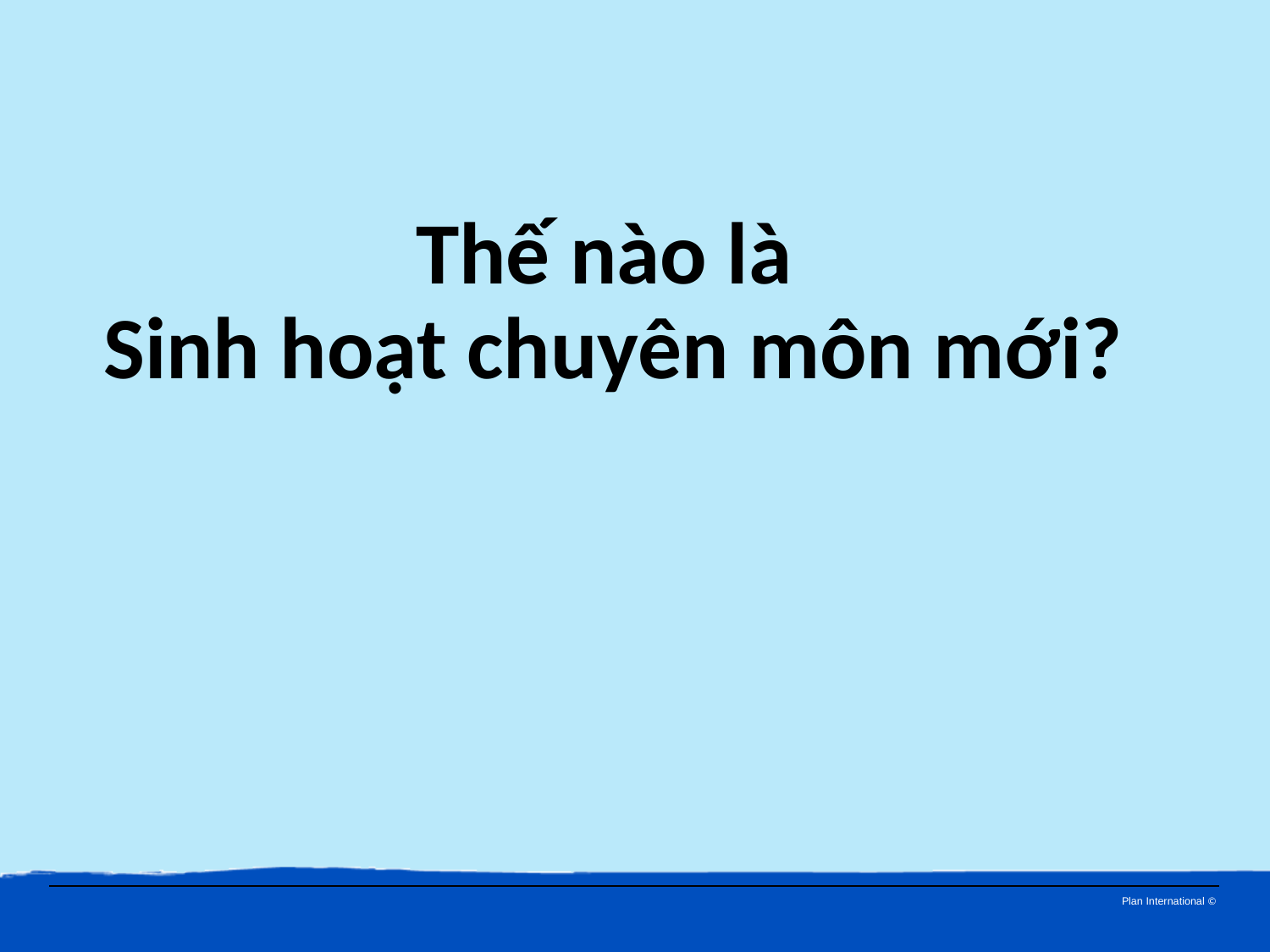

Thế nào là
Sinh hoạt chuyên môn mới?